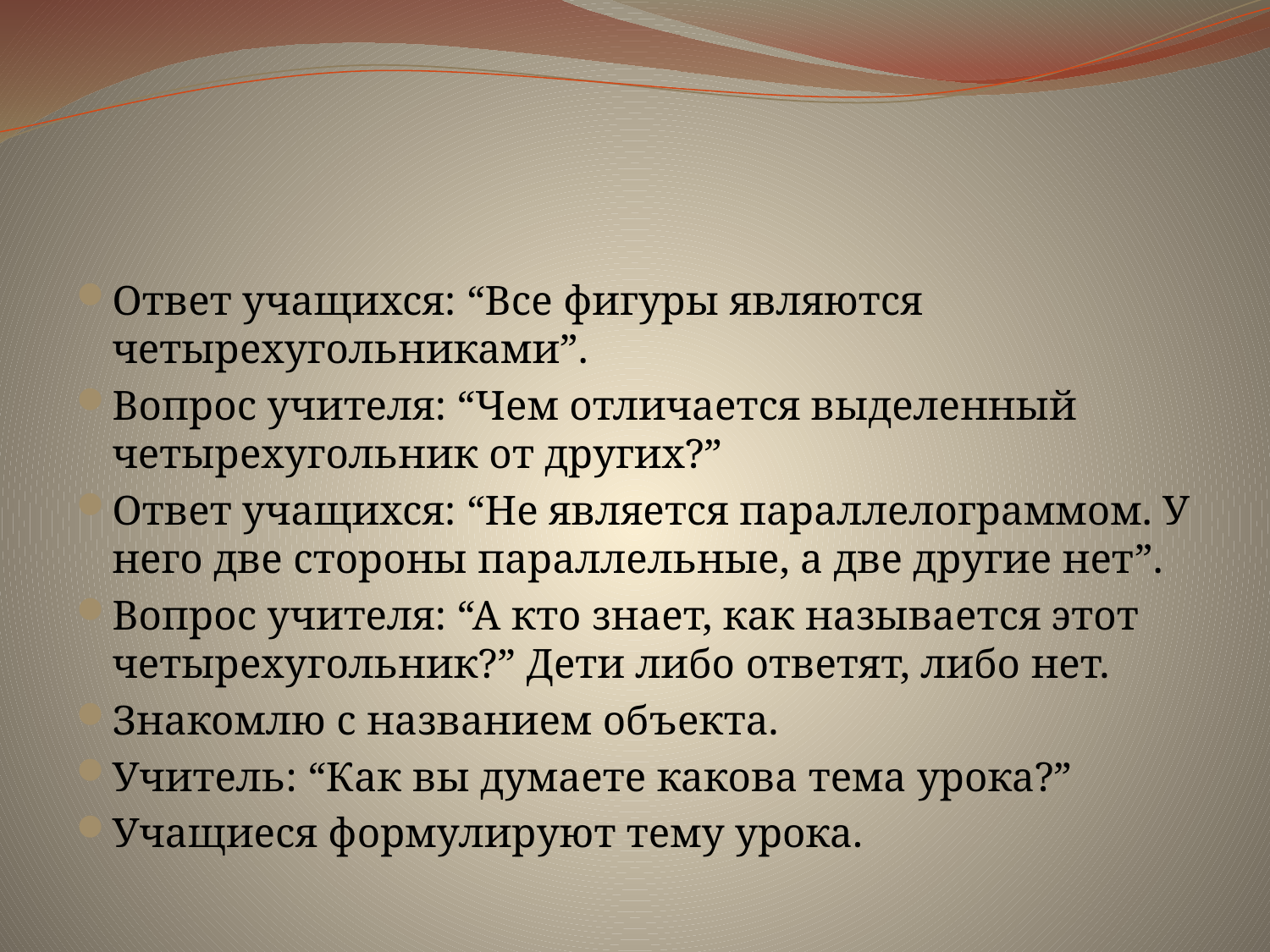

#
Ответ учащихся: “Все фигуры являются четырехугольниками”.
Вопрос учителя: “Чем отличается выделенный четырехугольник от других?”
Ответ учащихся: “Не является параллелограммом. У него две стороны параллельные, а две другие нет”.
Вопрос учителя: “А кто знает, как называется этот четырехугольник?” Дети либо ответят, либо нет.
Знакомлю с названием объекта.
Учитель: “Как вы думаете какова тема урока?”
Учащиеся формулируют тему урока.